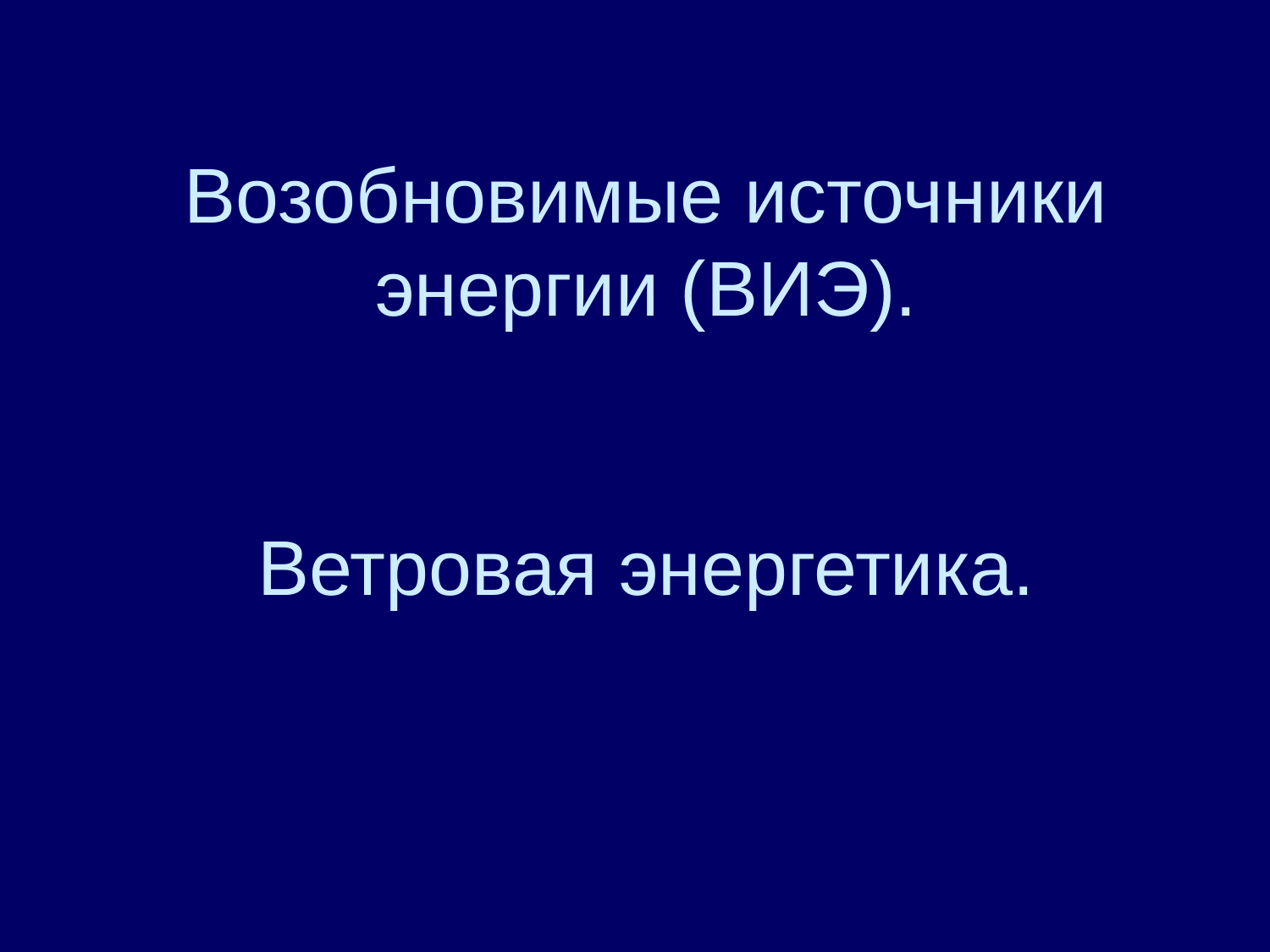

# Возобновимые источники энергии (ВИЭ). Ветровая энергетика.